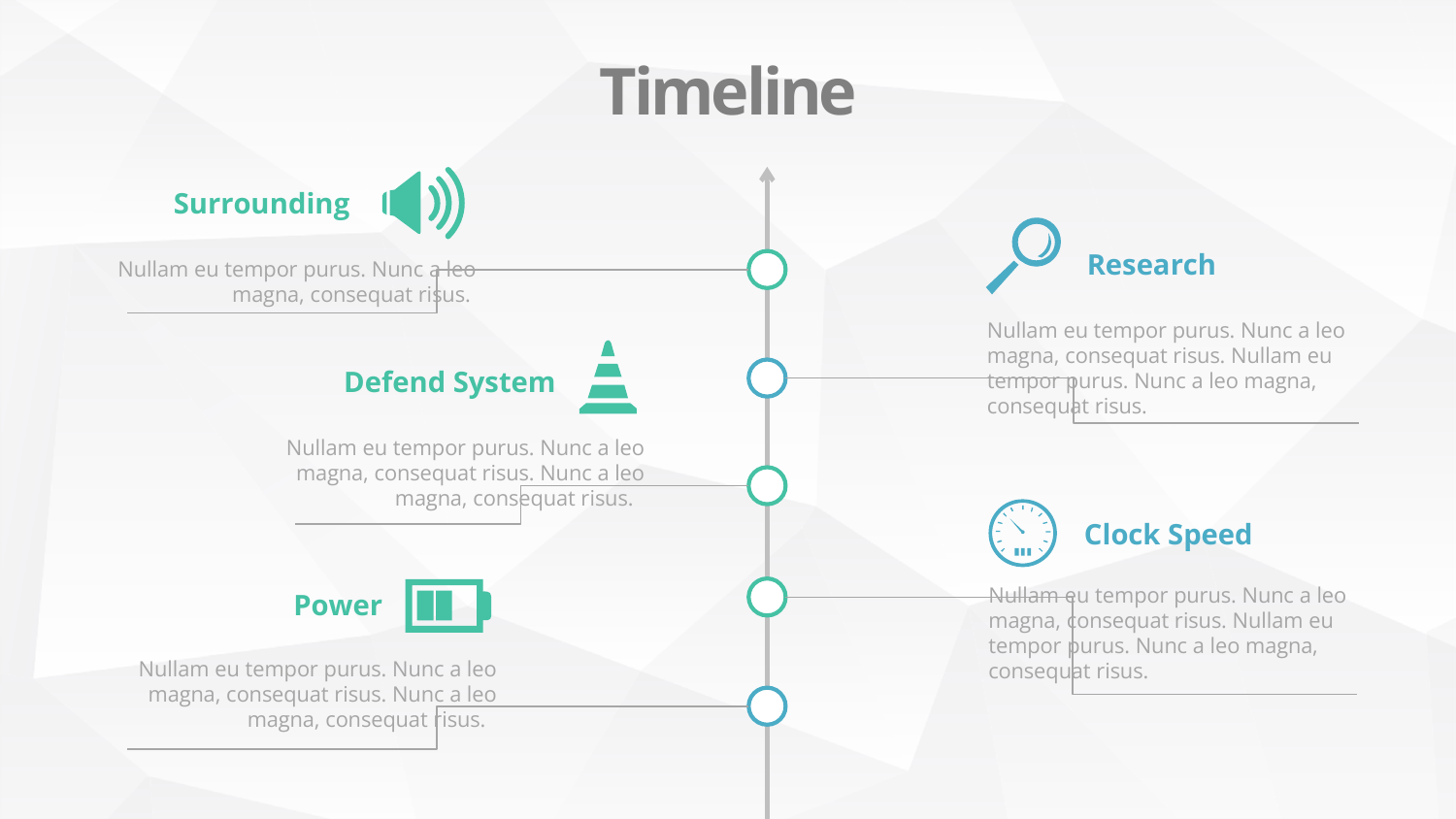

Timeline

Surrounding

Research

Nullam eu tempor purus. Nunc a leo magna, consequat risus.
Nullam eu tempor purus. Nunc a leo magna, consequat risus. Nullam eu tempor purus. Nunc a leo magna, consequat risus.

Defend System
Nullam eu tempor purus. Nunc a leo magna, consequat risus. Nunc a leo magna, consequat risus.

Clock Speed
Nullam eu tempor purus. Nunc a leo magna, consequat risus. Nullam eu tempor purus. Nunc a leo magna, consequat risus.

Power
Nullam eu tempor purus. Nunc a leo magna, consequat risus. Nunc a leo magna, consequat risus.